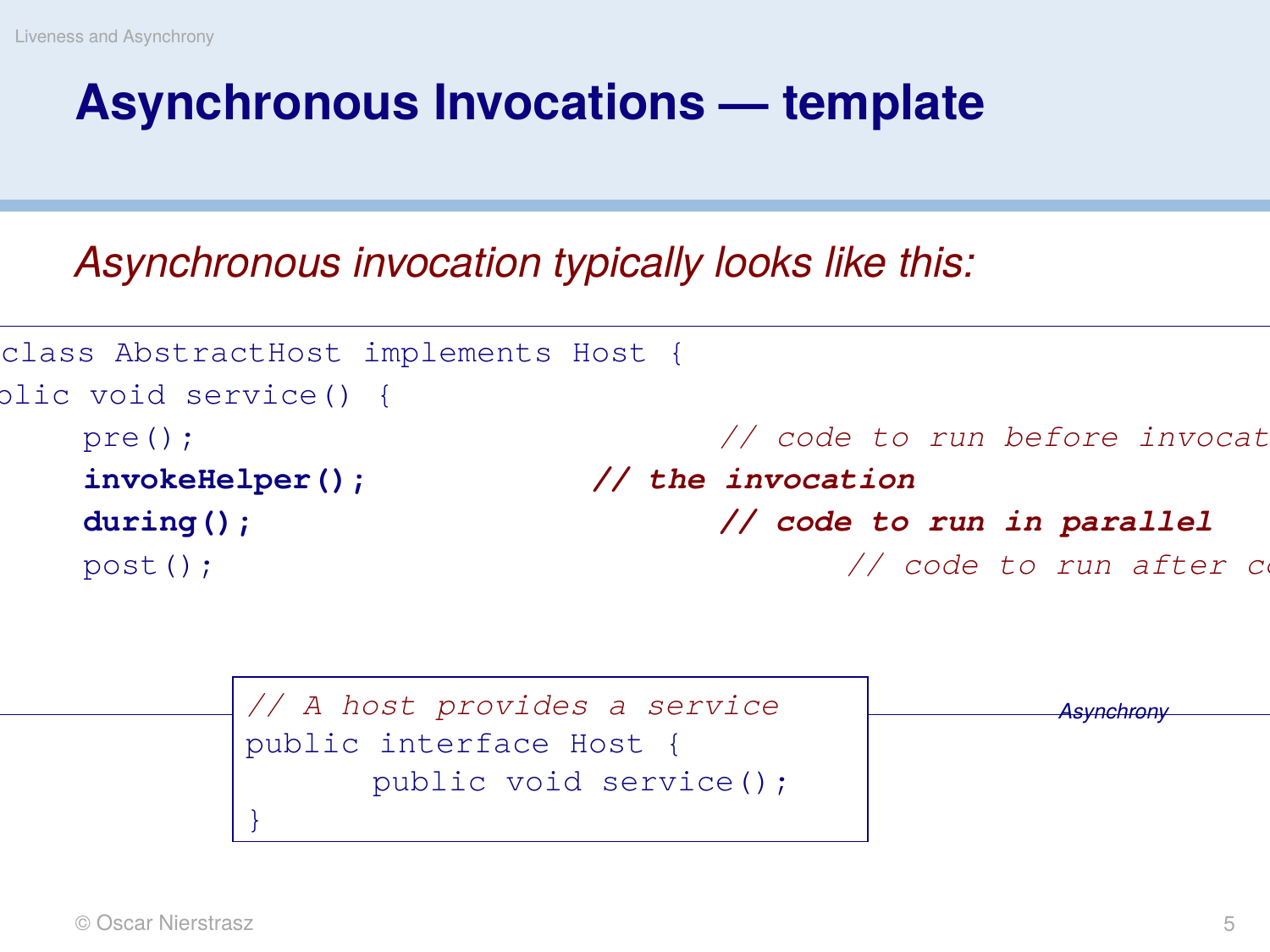

Liveness and Asynchrony
# Asynchronous Invocations — template
Asynchronous invocation typically looks like this:
abstract class AbstractHost implements Host {
	public void service() {
		pre();					// code to run before invocation
		invokeHelper();		// the invocation
		during();				// code to run in parallel
		post();					// code to run after completion
	}
...
}
// A host provides a service
public interface Host {
	public void service();
}
Asynchrony
© Oscar Nierstrasz
5